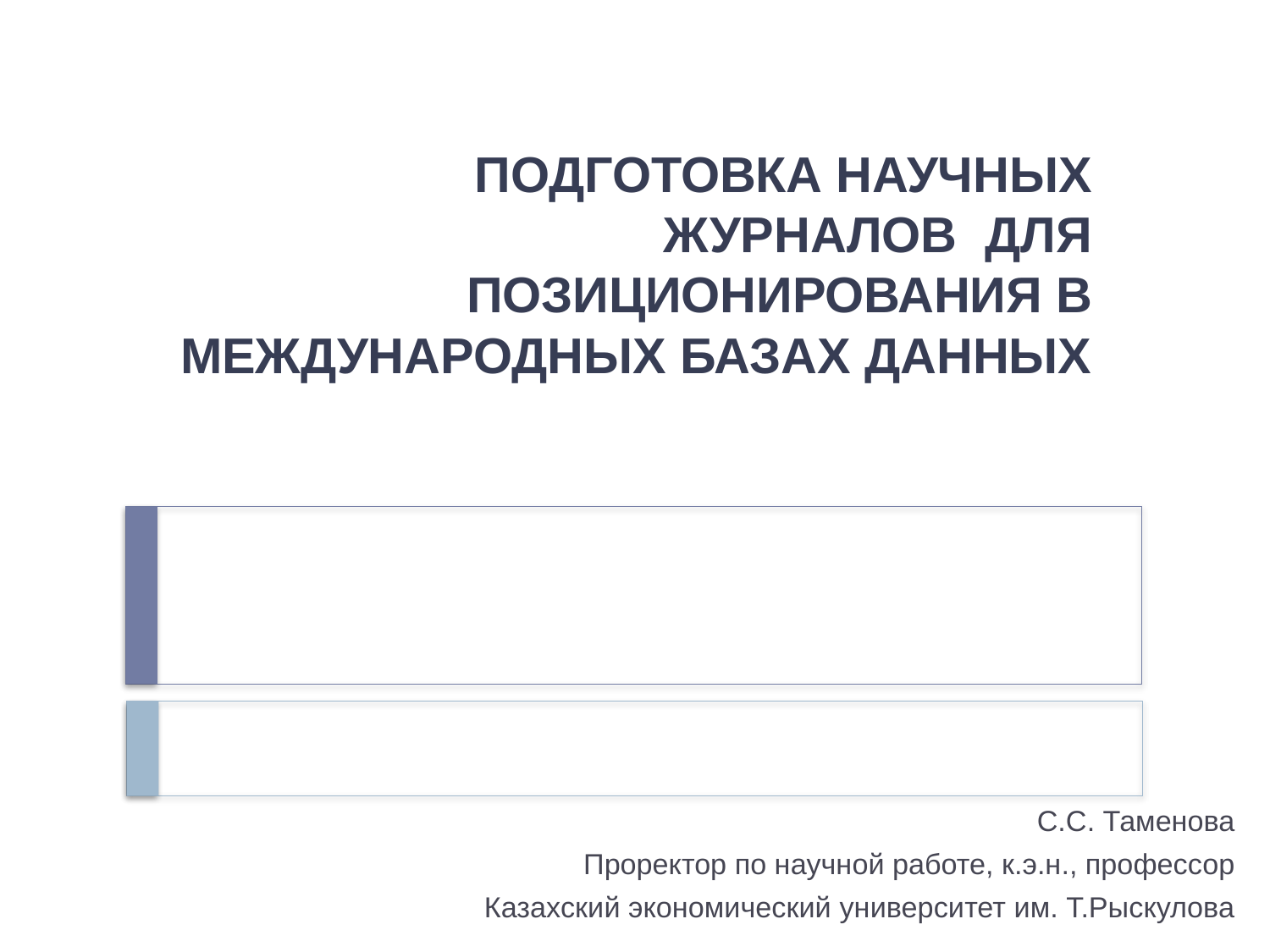

# ПОДГОТОВКА НАУЧНЫХ ЖУРНАЛОВ  ДЛЯ ПОЗИЦИОНИРОВАНИЯ В МЕЖДУНАРОДНЫХ БАЗАХ ДАННЫХ
С.С. Таменова
Проректор по научной работе, к.э.н., профессор
Казахский экономический университет им. Т.Рыскулова